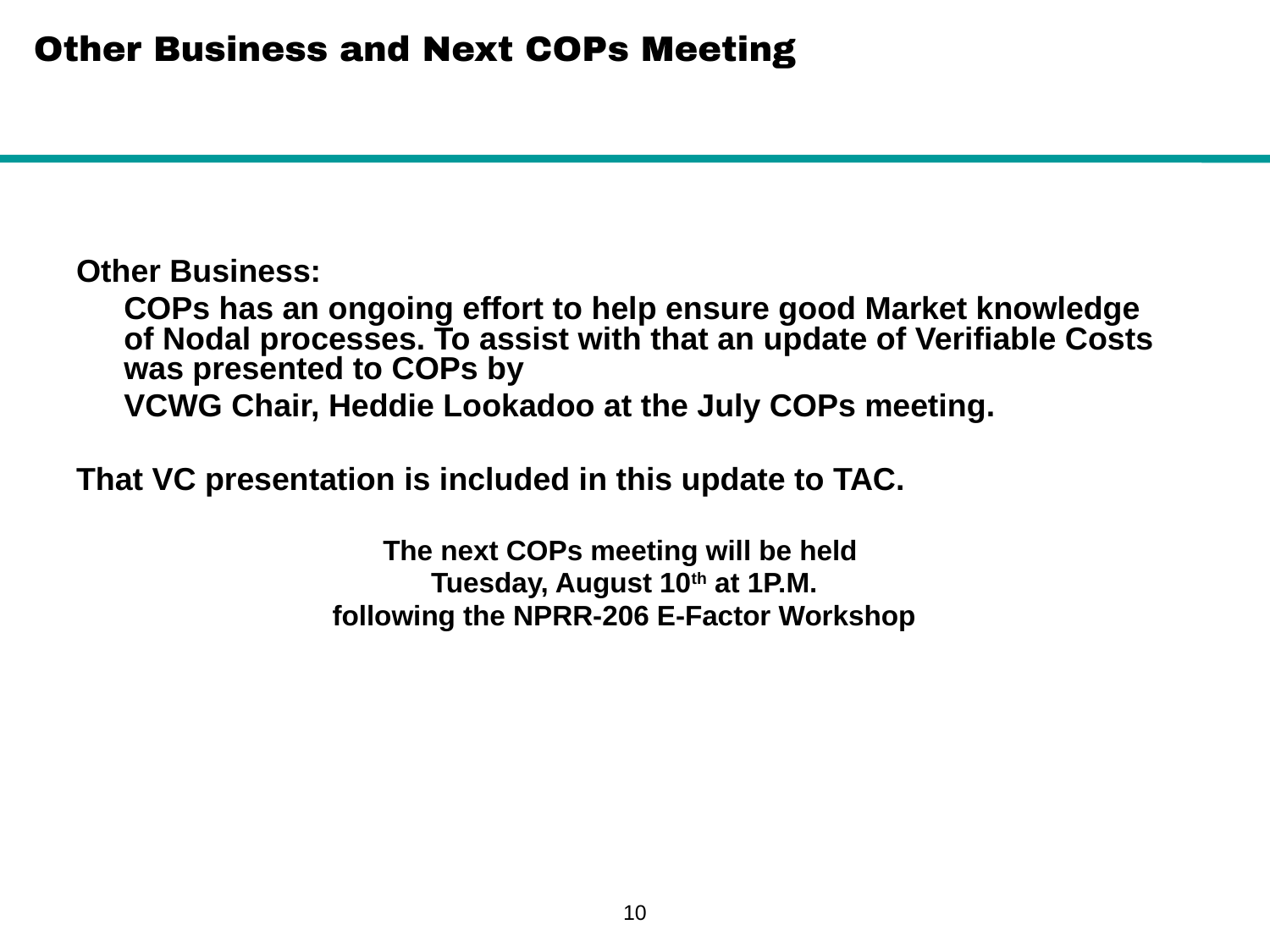

Other Business and Next COPs Meeting

Other Business:
	COPs has an ongoing effort to help ensure good Market knowledge of Nodal processes. To assist with that an update of Verifiable Costs was presented to COPs by
	VCWG Chair, Heddie Lookadoo at the July COPs meeting.

That VC presentation is included in this update to TAC.

The next COPs meeting will be held
Tuesday, August 10th at 1P.M.
following the NPRR-206 E-Factor Workshop

10